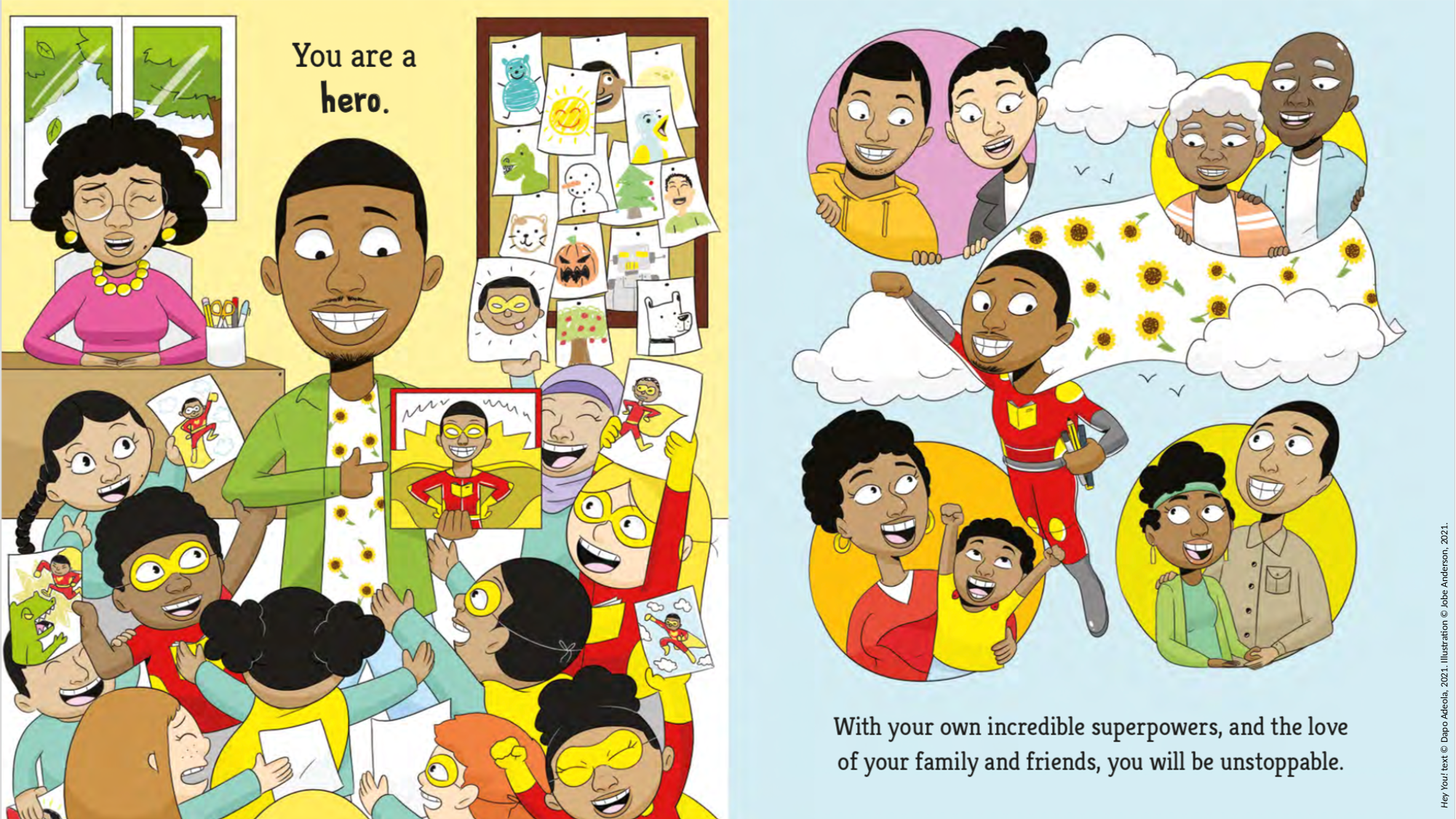

Hey You! text © Dapo Adeola, 2021. Illustration © Jobe Anderson, 2021.